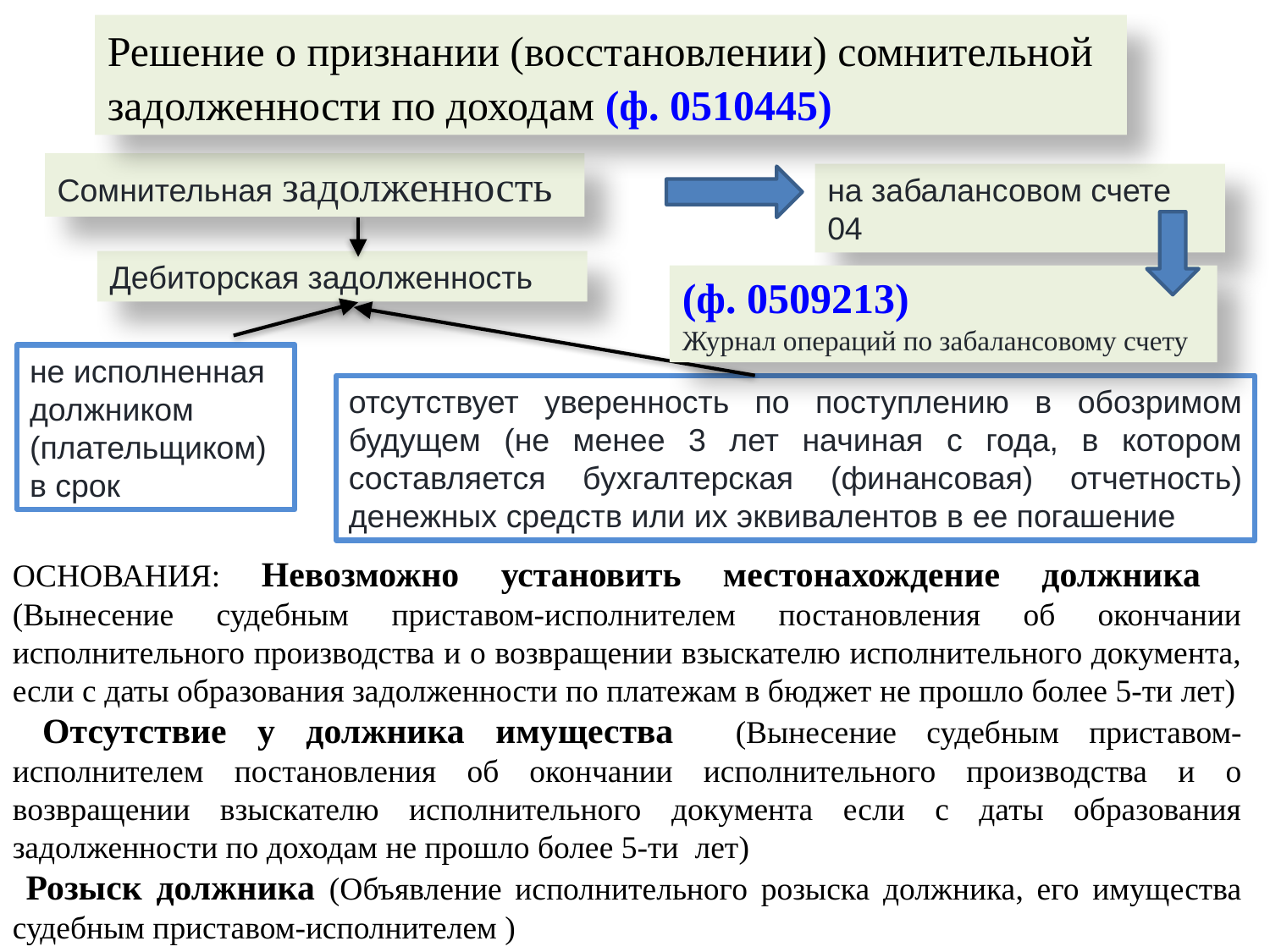

Решение о признании (восстановлении) сомнительной задолженности по доходам (ф. 0510445)
Сомнительная задолженность
на забалансовом счете 04

Дебиторская задолженность
(ф. 0509213)
Журнал операций по забалансовому счету
не исполненная должником (плательщиком) в срок
отсутствует уверенность по поступлению в обозримом будущем (не менее 3 лет начиная с года, в котором составляется бухгалтерская (финансовая) отчетность) денежных средств или их эквивалентов в ее погашение
ОСНОВАНИЯ: Невозможно установить местонахождение должника  (Вынесение судебным приставом-исполнителем постановления об окончании исполнительного производства и о возвращении взыскателю исполнительного документа, если с даты образования задолженности по платежам в бюджет не прошло более 5-ти лет)
 Отсутствие у должника имущества  (Вынесение судебным приставом-исполнителем постановления об окончании исполнительного производства и о возвращении взыскателю исполнительного документа если с даты образования задолженности по доходам не прошло более 5-ти  лет)
 Розыск должника (Объявление исполнительного розыска должника, его имущества судебным приставом-исполнителем )